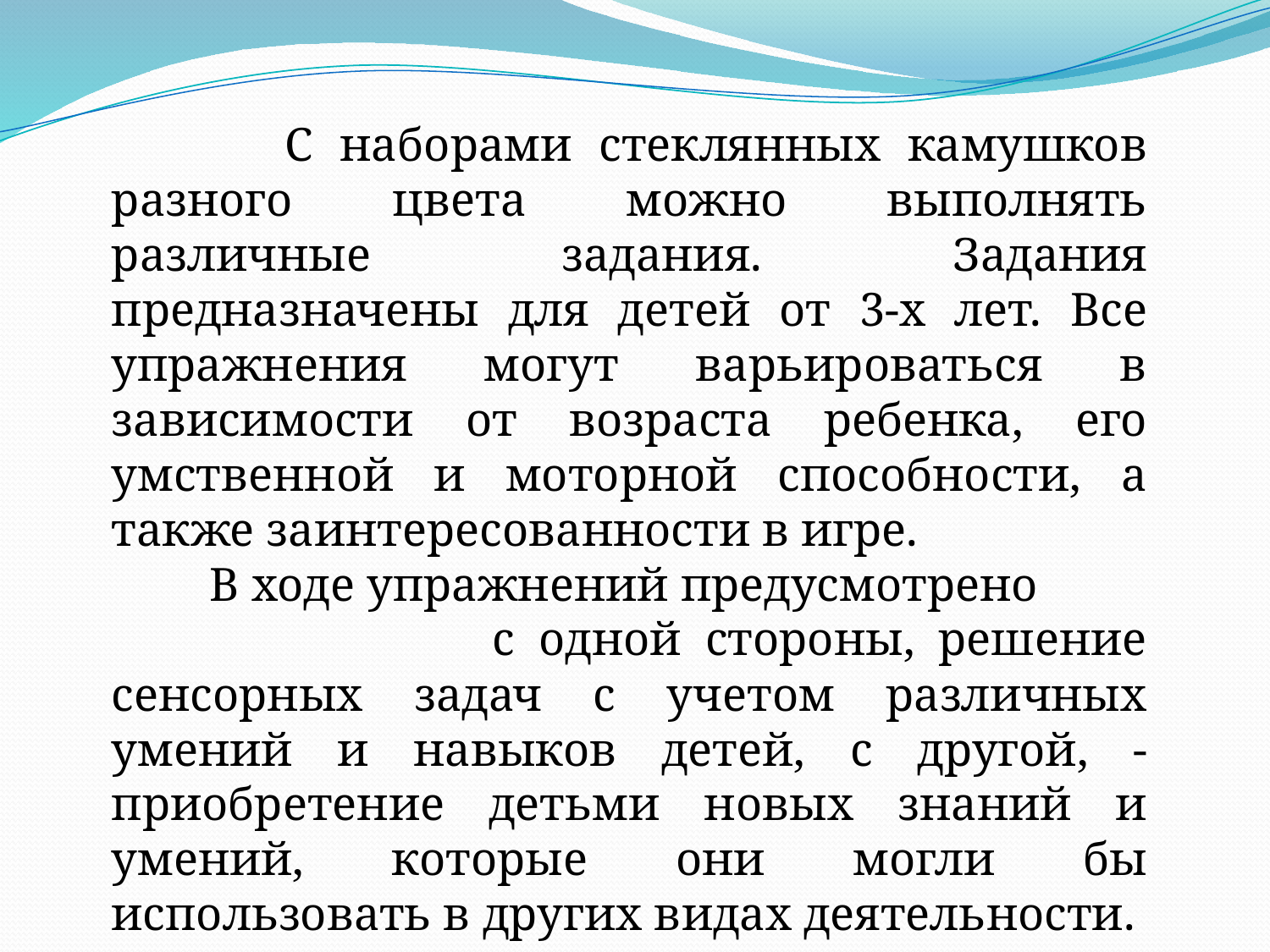

С наборами стеклянных камушков разного цвета можно выполнять различные задания. Задания предназначены для детей от 3-х лет. Все упражнения могут варьироваться в зависимости от возраста ребенка, его умственной и моторной способности, а также заинтересованности в игре.
        В ходе упражнений предусмотрено                          с одной стороны, решение сенсорных задач с учетом различных умений и навыков детей, с другой, - приобретение детьми новых знаний и умений, которые они могли бы использовать в других видах деятельности.